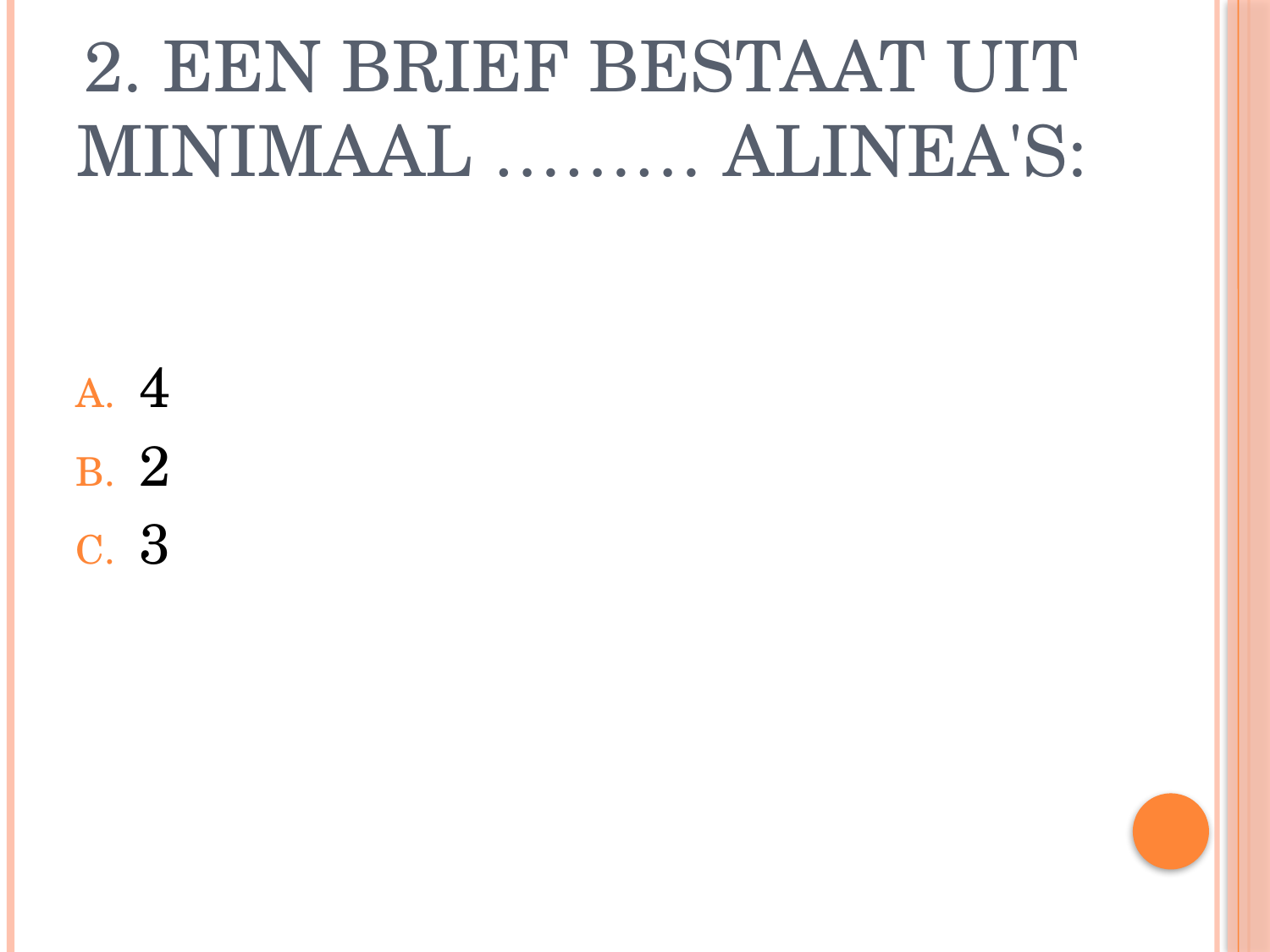

# 2. Een brief bestaat uit minimaal ……… alinea's:

4
2
3